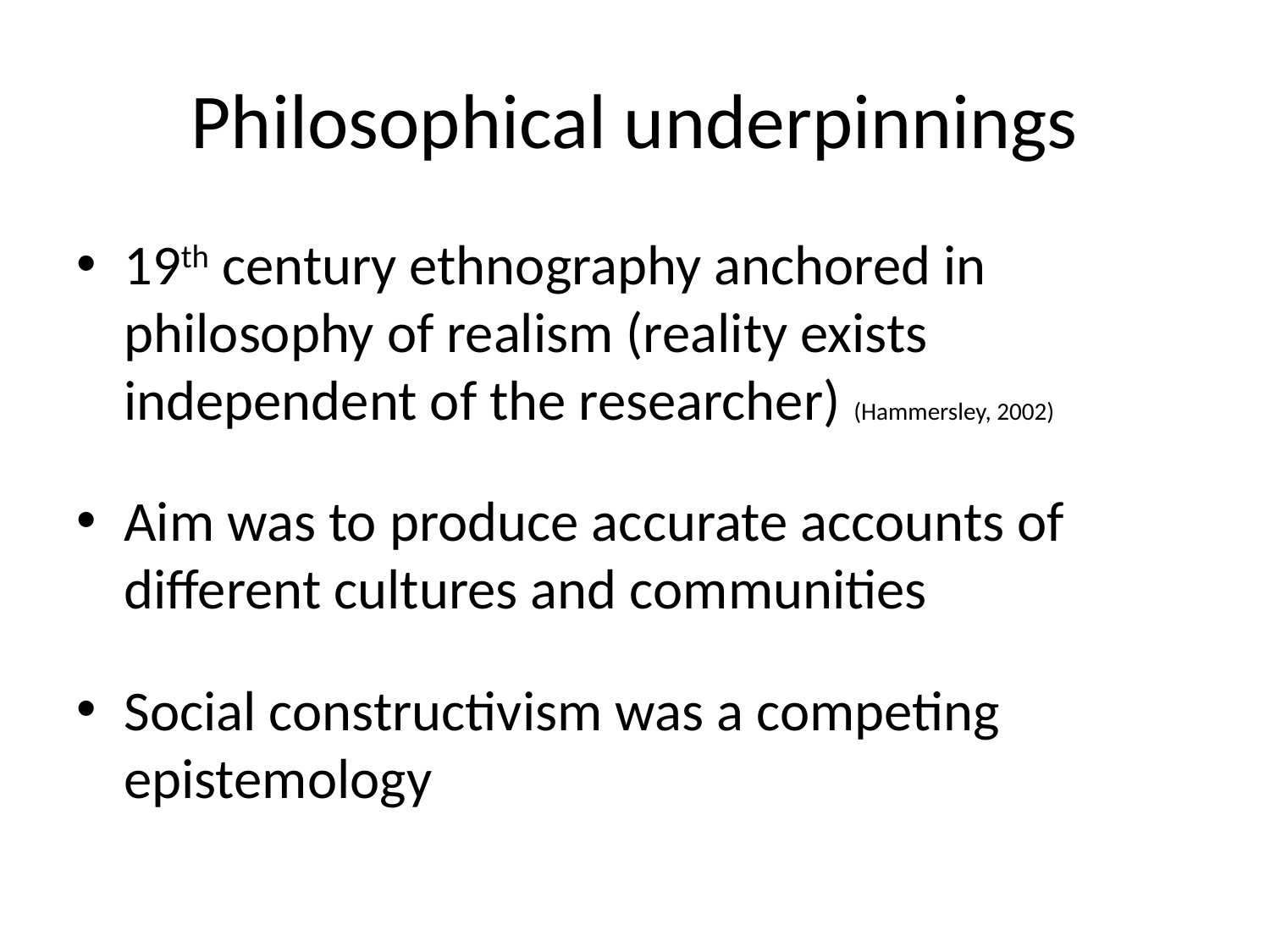

# Philosophical underpinnings
19th century ethnography anchored in philosophy of realism (reality exists independent of the researcher) (Hammersley, 2002)
Aim was to produce accurate accounts of different cultures and communities
Social constructivism was a competing epistemology